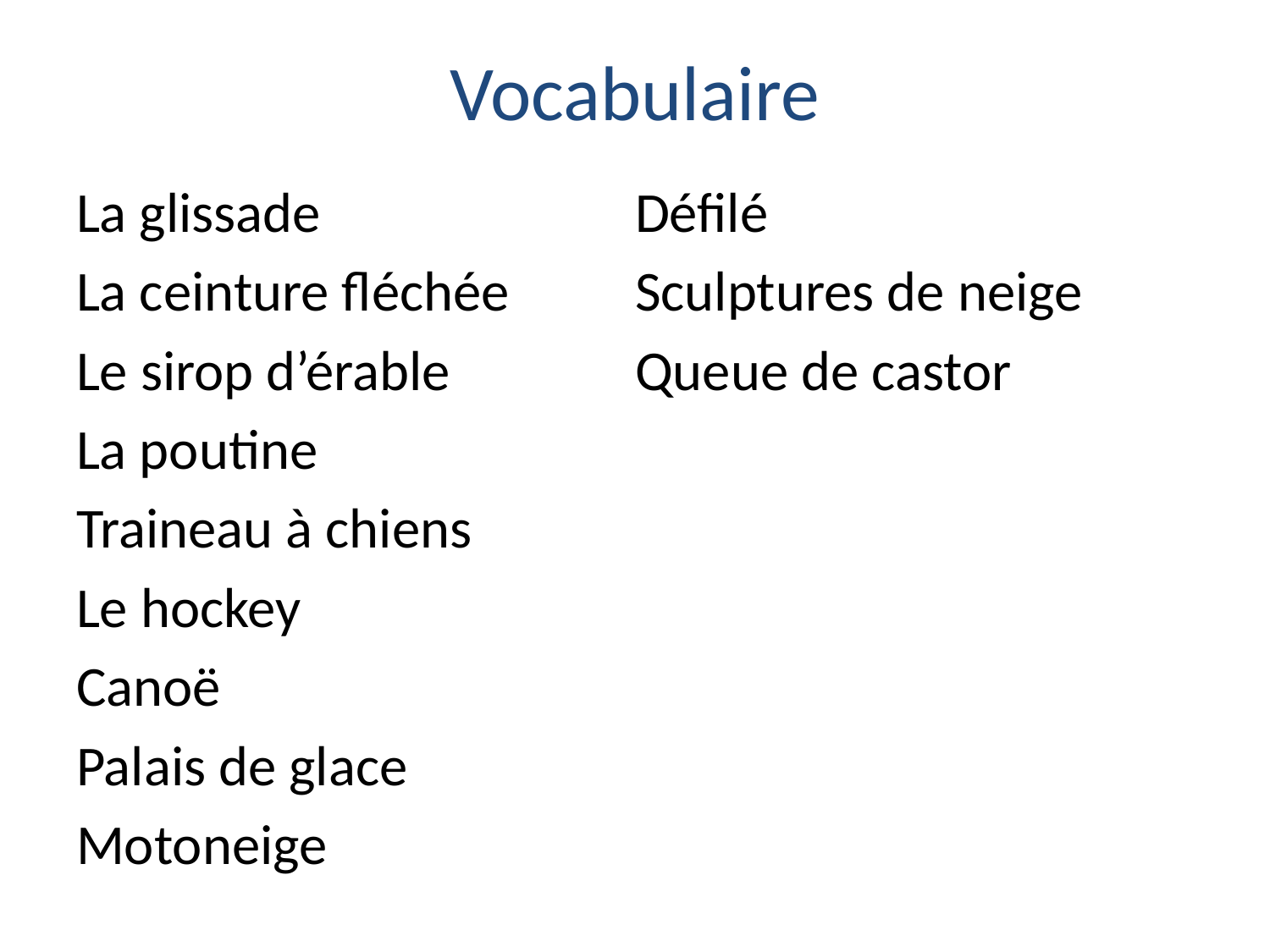

# Vocabulaire
La glissade
La ceinture fléchée
Le sirop d’érable
La poutine
Traineau à chiens
Le hockey
Canoë
Palais de glace
Motoneige
Défilé
Sculptures de neige
Queue de castor